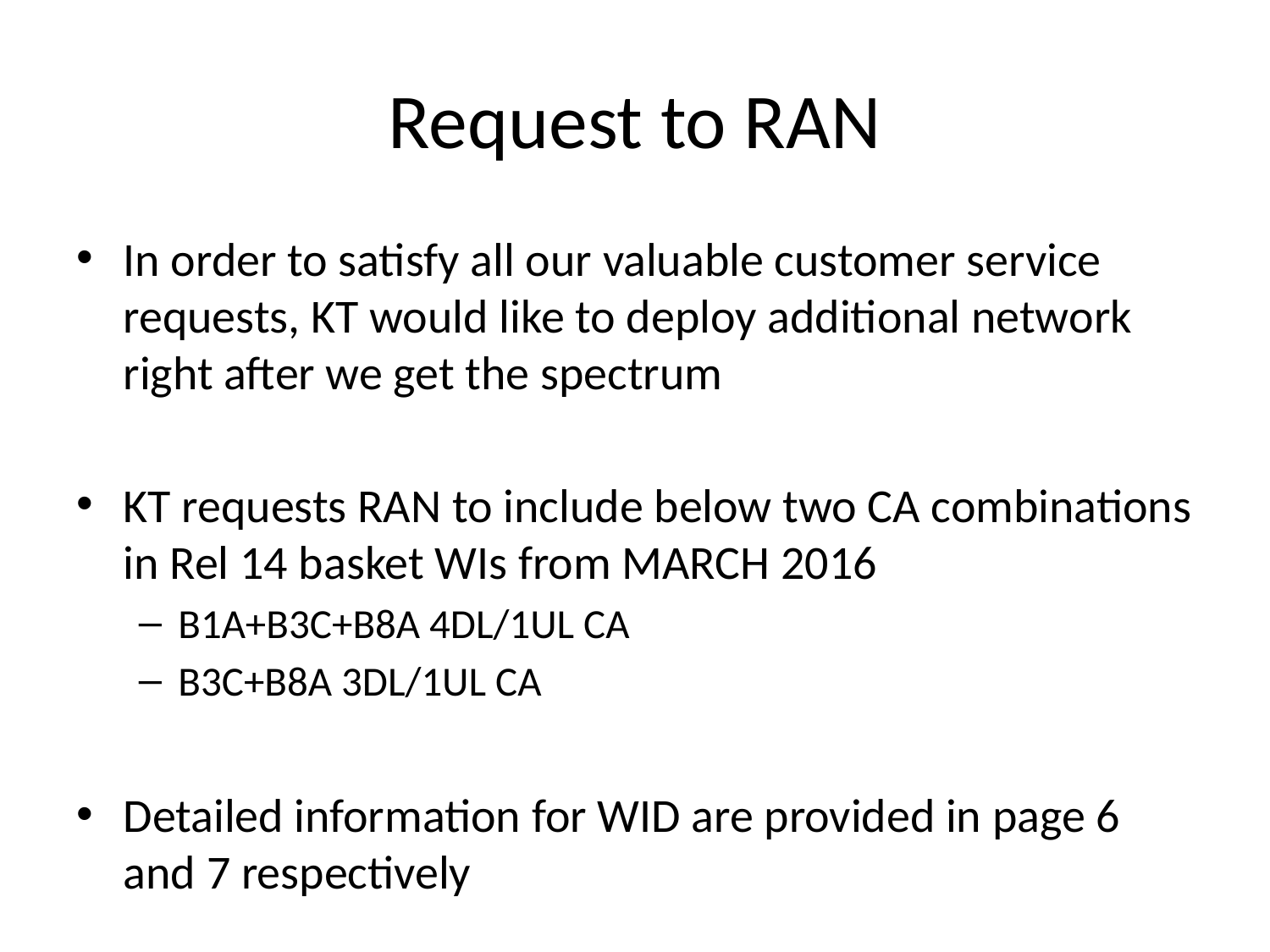

# Request to RAN
In order to satisfy all our valuable customer service requests, KT would like to deploy additional network right after we get the spectrum

KT requests RAN to include below two CA combinations in Rel 14 basket WIs from MARCH 2016
B1A+B3C+B8A 4DL/1UL CA
B3C+B8A 3DL/1UL CA

Detailed information for WID are provided in page 6 and 7 respectively